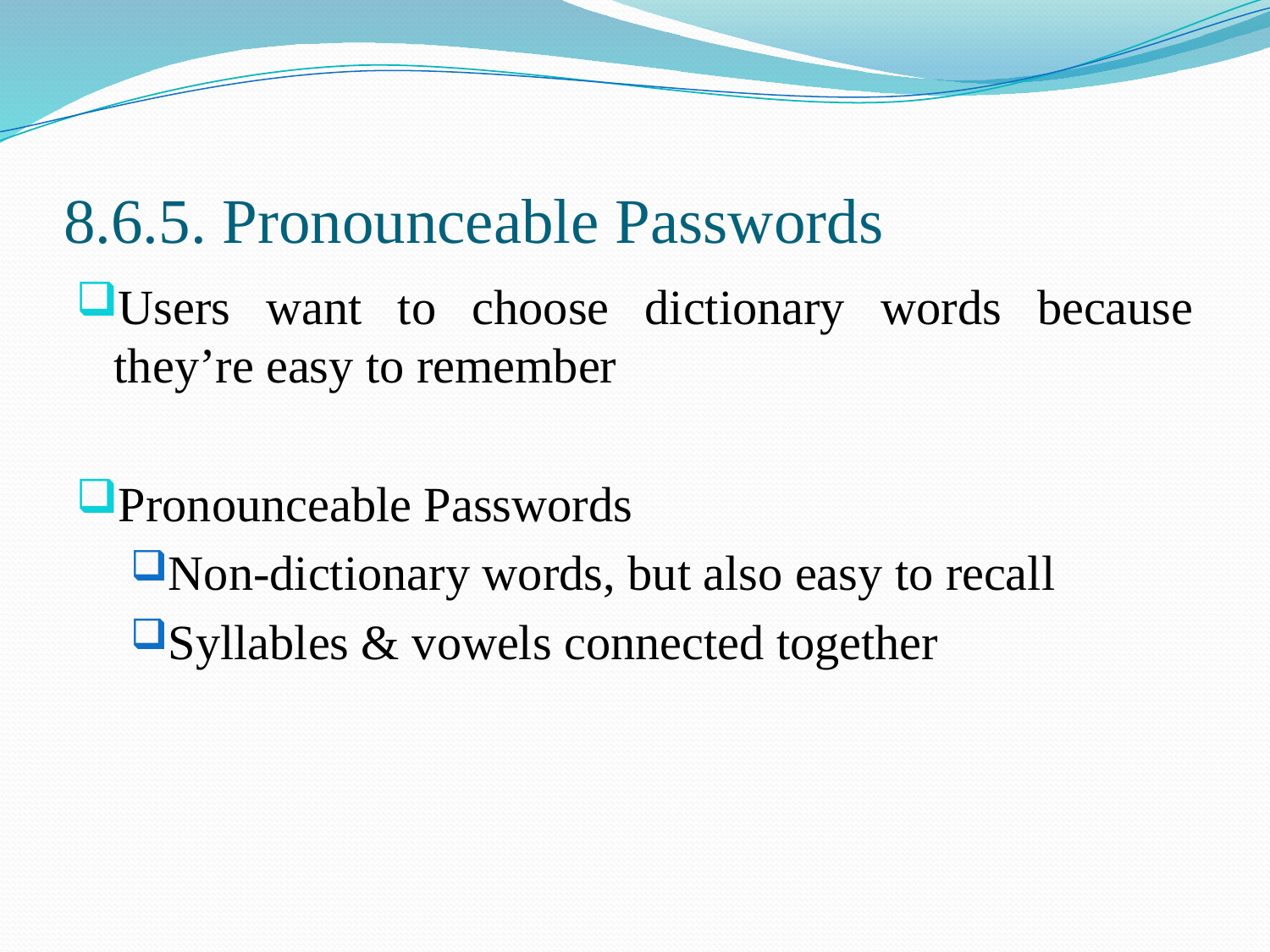

# 8.6.5. Pronounceable Passwords
Users want to choose dictionary words because they’re easy to remember

Pronounceable Passwords
Non-dictionary words, but also easy to recall
Syllables & vowels connected together